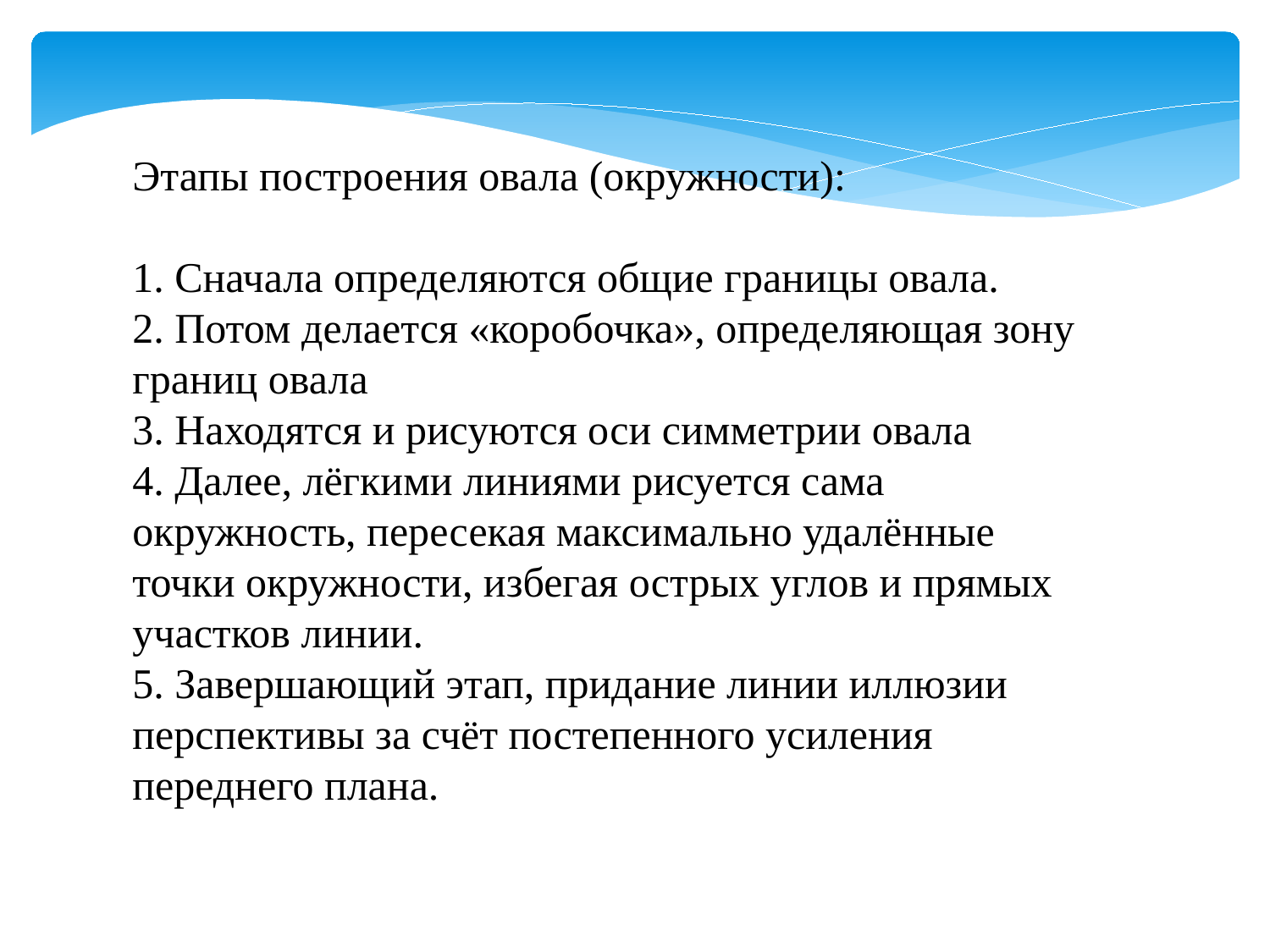

Этапы построения овала (окружности):

1. Сначала определяются общие границы овала.
2. Потом делается «коробочка», определяющая зону границ овала
3. Находятся и рисуются оси симметрии овала
4. Далее, лёгкими линиями рисуется сама окружность, пересекая максимально удалённые точки окружности, избегая острых углов и прямых участков линии.
5. Завершающий этап, придание линии иллюзии перспективы за счёт постепенного усиления переднего плана.